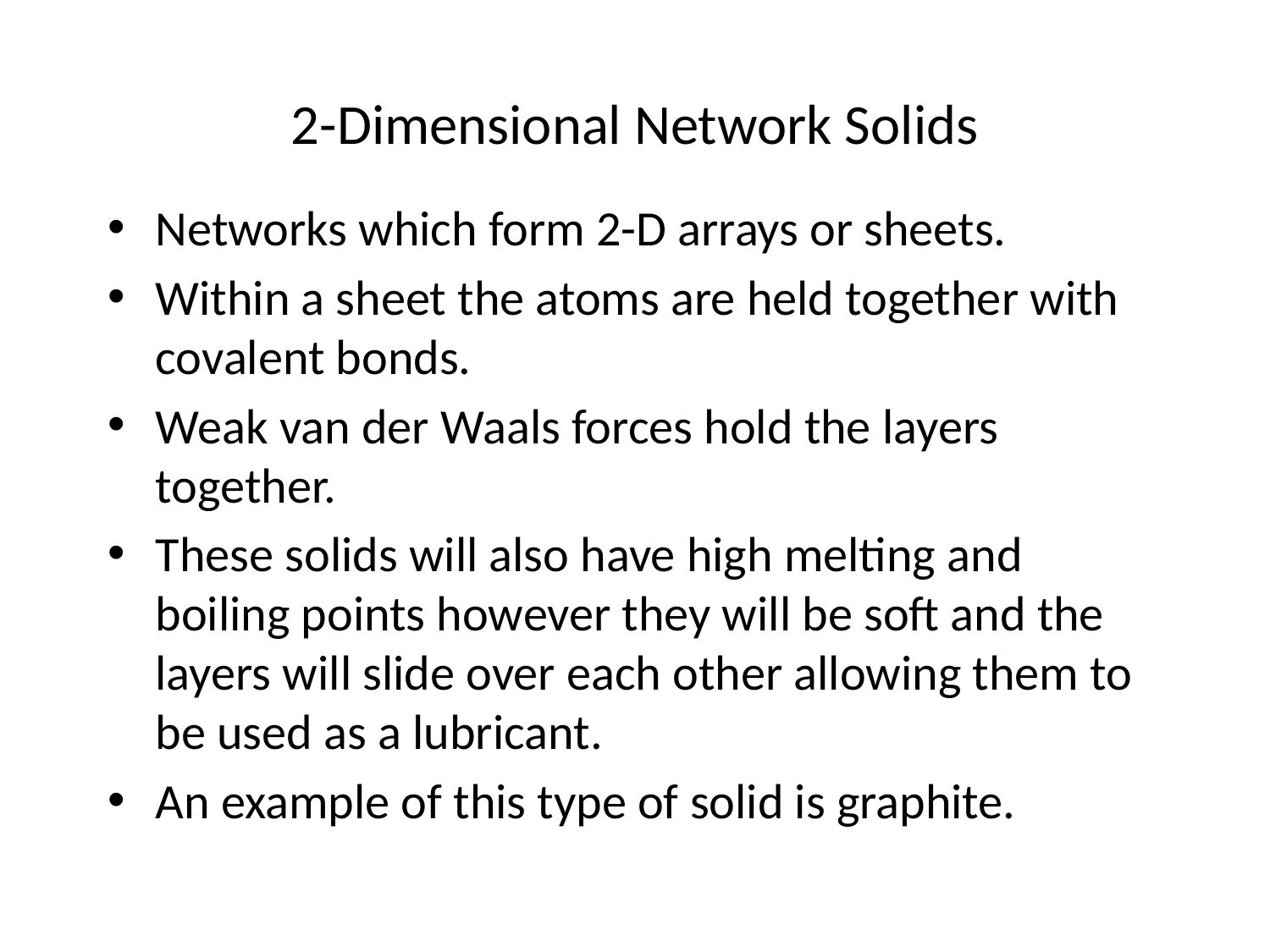

# 2-Dimensional Network Solids
Networks which form 2-D arrays or sheets.
Within a sheet the atoms are held together with covalent bonds.
Weak van der Waals forces hold the layers together.
These solids will also have high melting and boiling points however they will be soft and the layers will slide over each other allowing them to be used as a lubricant.
An example of this type of solid is graphite.